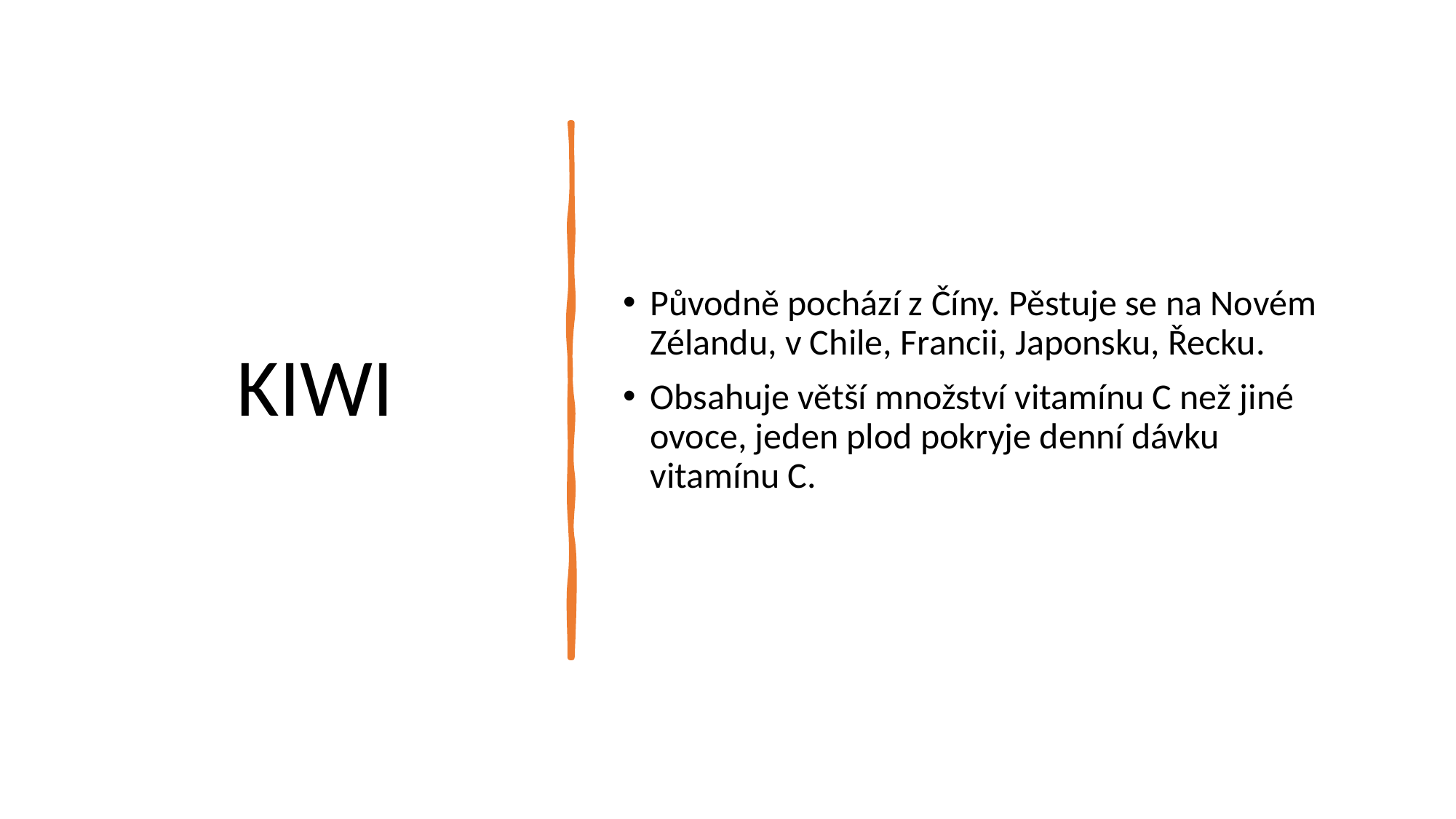

# KIWI
Původně pochází z Číny. Pěstuje se na Novém Zélandu, v Chile, Francii, Japonsku, Řecku.
Obsahuje větší množství vitamínu C než jiné ovoce, jeden plod pokryje denní dávku vitamínu C.